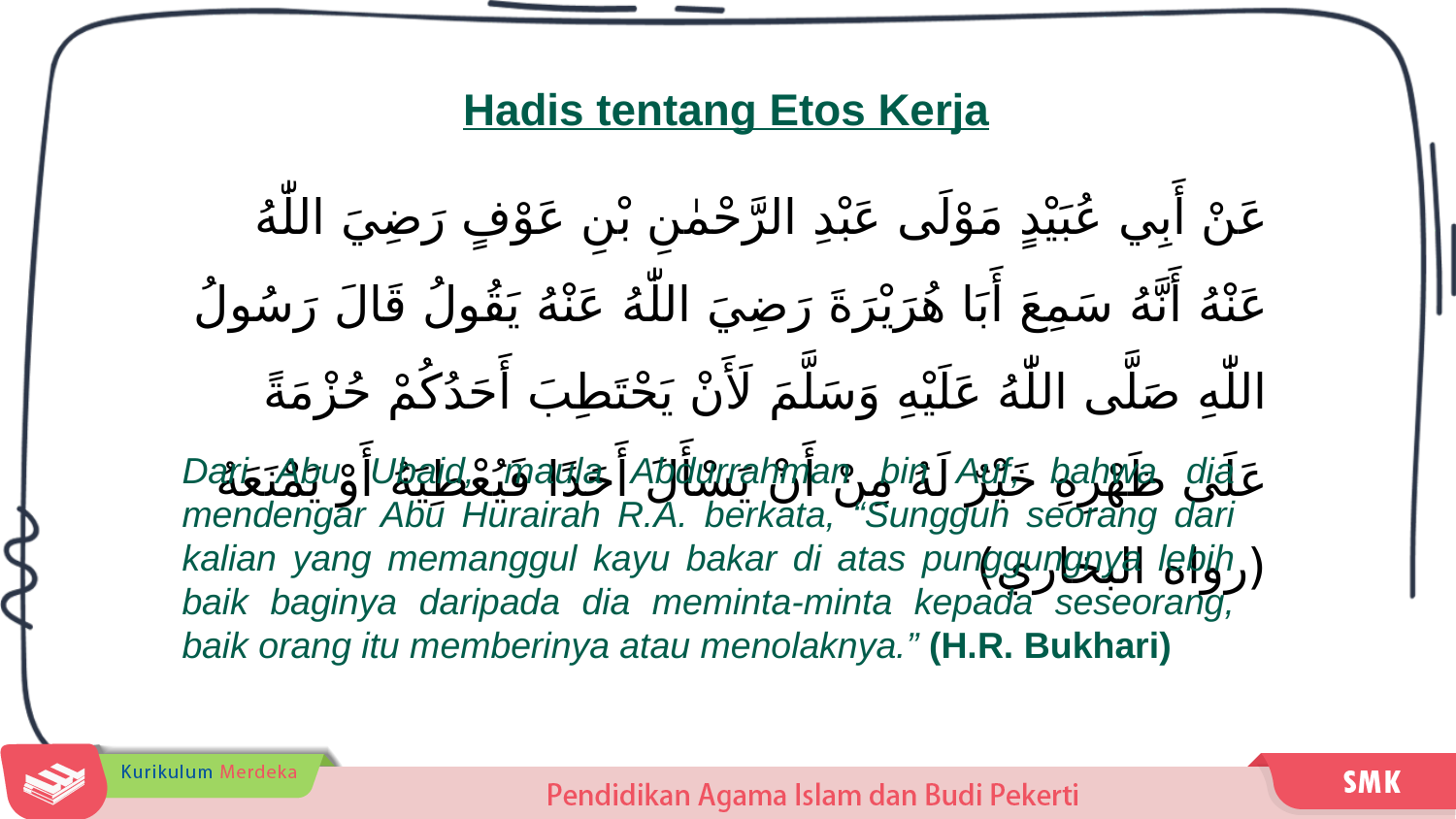

Hadis tentang Etos Kerja
عَنْ أَبِي عُبَيْدٍ مَوْلَى عَبْدِ الرَّحْمٰنِ بْنِ عَوْفٍ رَضِيَ اللّٰهُ عَنْهُ أَنَّهُ سَمِعَ أَبَا هُرَيْرَةَ رَضِيَ اللّٰهُ عَنْهُ يَقُولُ قَالَ رَسُولُ اللّٰهِ صَلَّى اللّٰهُ عَلَيْهِ وَسَلَّمَ لَأَنْ يَحْتَطِبَ أَحَدُكُمْ حُزْمَةً عَلَى ظَهْرِهِ خَيْرٌ لَهُ مِنْ أَنْ يَسْأَلَ أَحَدًا فَيُعْطِيَهُ أَوْ يَمْنَعَهُ (رواه البخاري)
Dari Abu Ubaid, maula Abdurrahman bin Auf, bahwa dia mendengar Abu Hurairah R.A. berkata, “Sungguh seorang dari kalian yang memanggul kayu bakar di atas punggungnya lebih baik baginya daripada dia meminta-minta kepada seseorang, baik orang itu memberinya atau menolaknya.” (H.R. Bukhari)